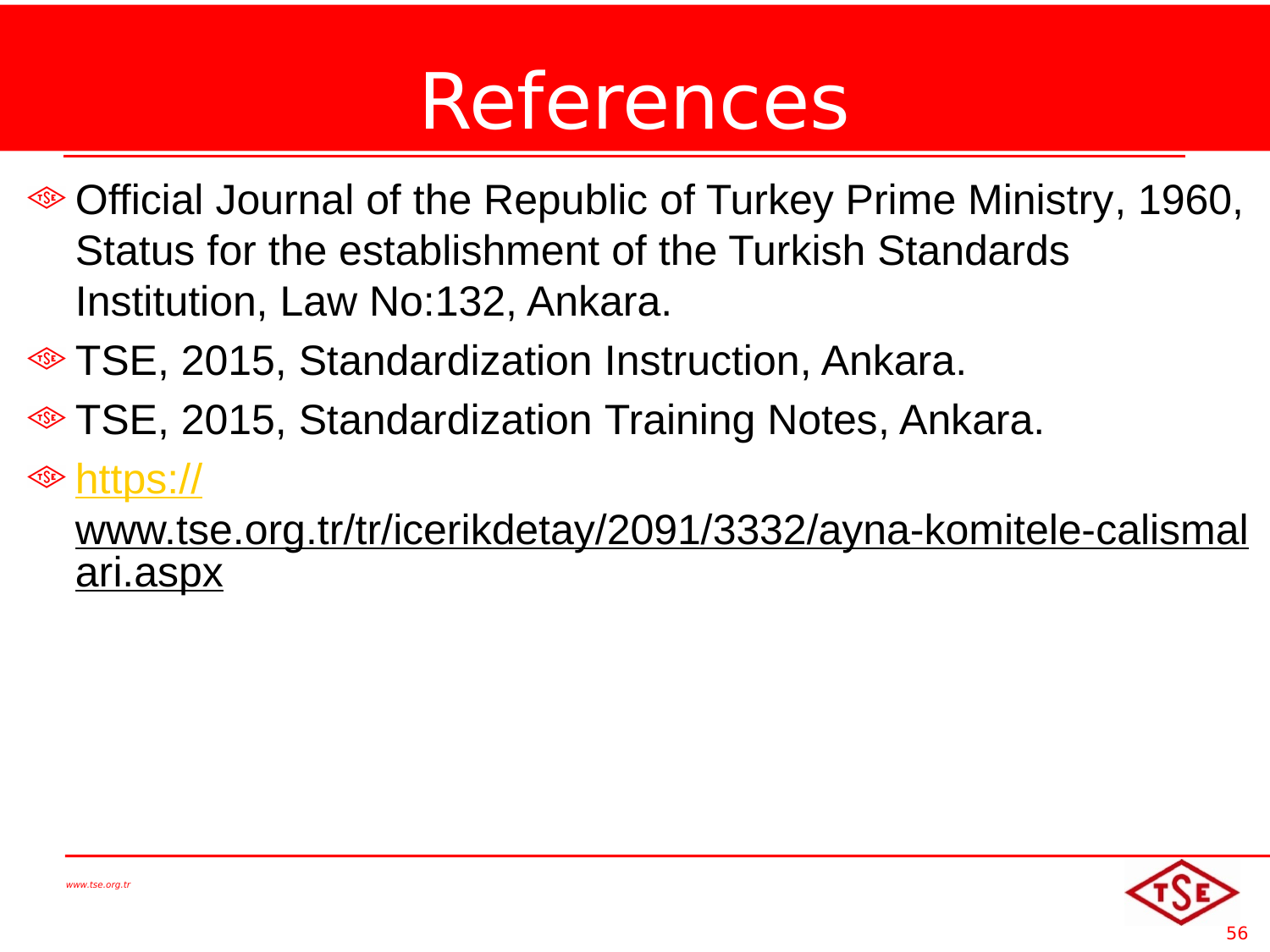

# References
Official Journal of the Republic of Turkey Prime Ministry, 1960, Status for the establishment of the Turkish Standards Institution, Law No:132, Ankara.
TSE, 2015, Standardization Instruction, Ankara.
TSE, 2015, Standardization Training Notes, Ankara.
https://www.tse.org.tr/tr/icerikdetay/2091/3332/ayna-komitele-calismalari.aspx

www.tse.org.tr
56